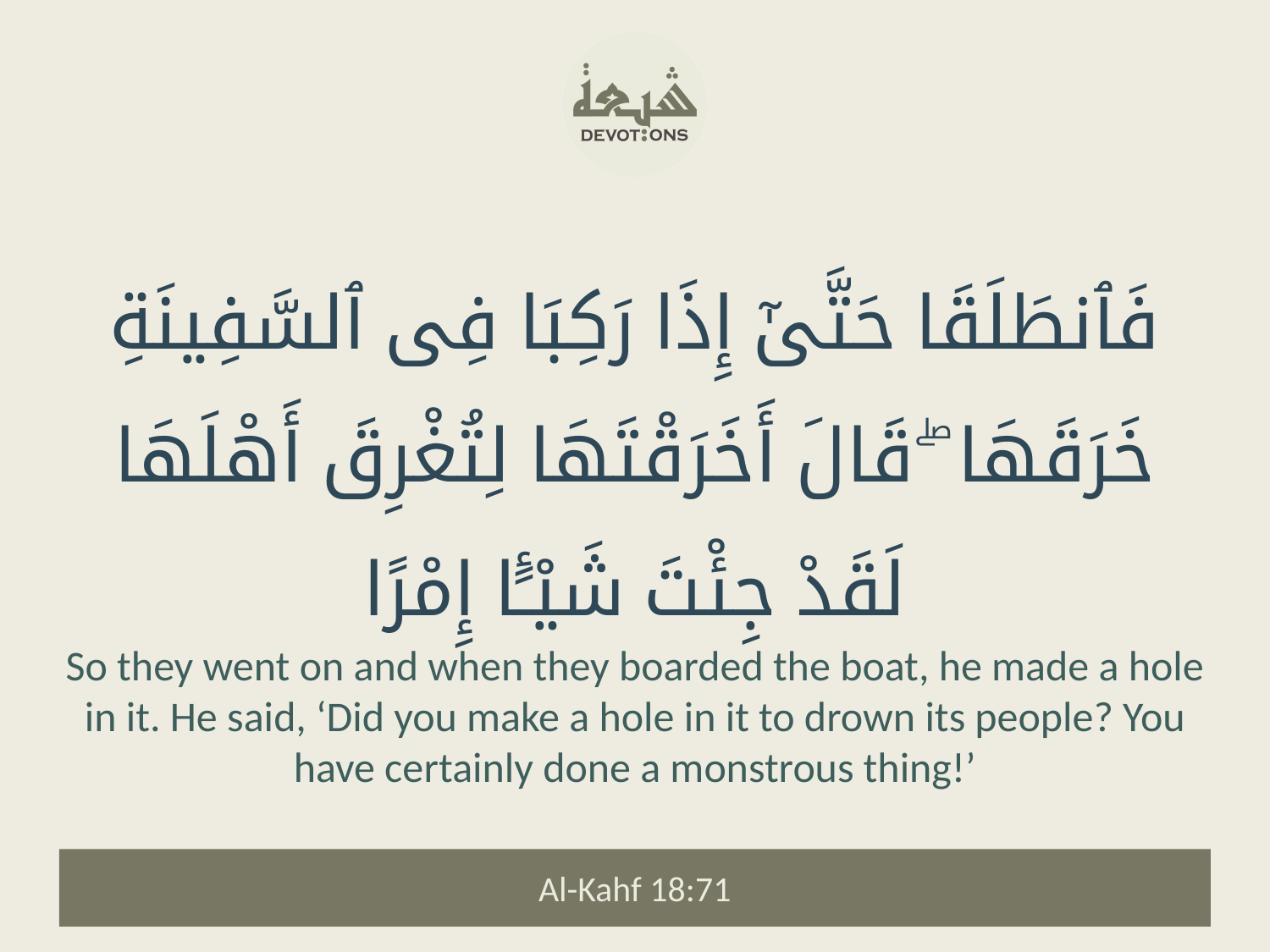

فَٱنطَلَقَا حَتَّىٰٓ إِذَا رَكِبَا فِى ٱلسَّفِينَةِ خَرَقَهَا ۖ قَالَ أَخَرَقْتَهَا لِتُغْرِقَ أَهْلَهَا لَقَدْ جِئْتَ شَيْـًٔا إِمْرًا
So they went on and when they boarded the boat, he made a hole in it. He said, ‘Did you make a hole in it to drown its people? You have certainly done a monstrous thing!’
Al-Kahf 18:71